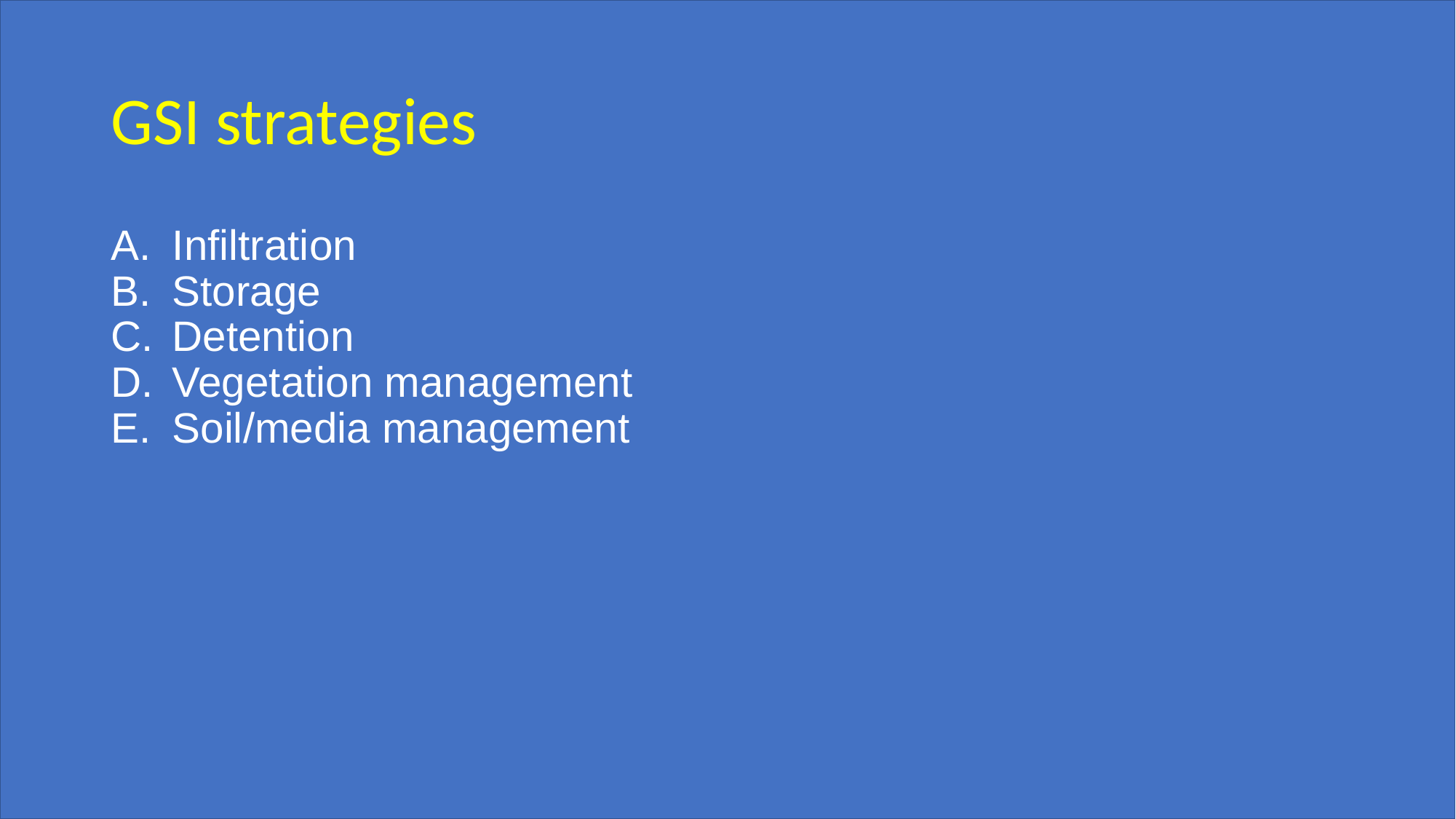

# GSI strategies
Infiltration
Storage
Detention
Vegetation management
Soil/media management